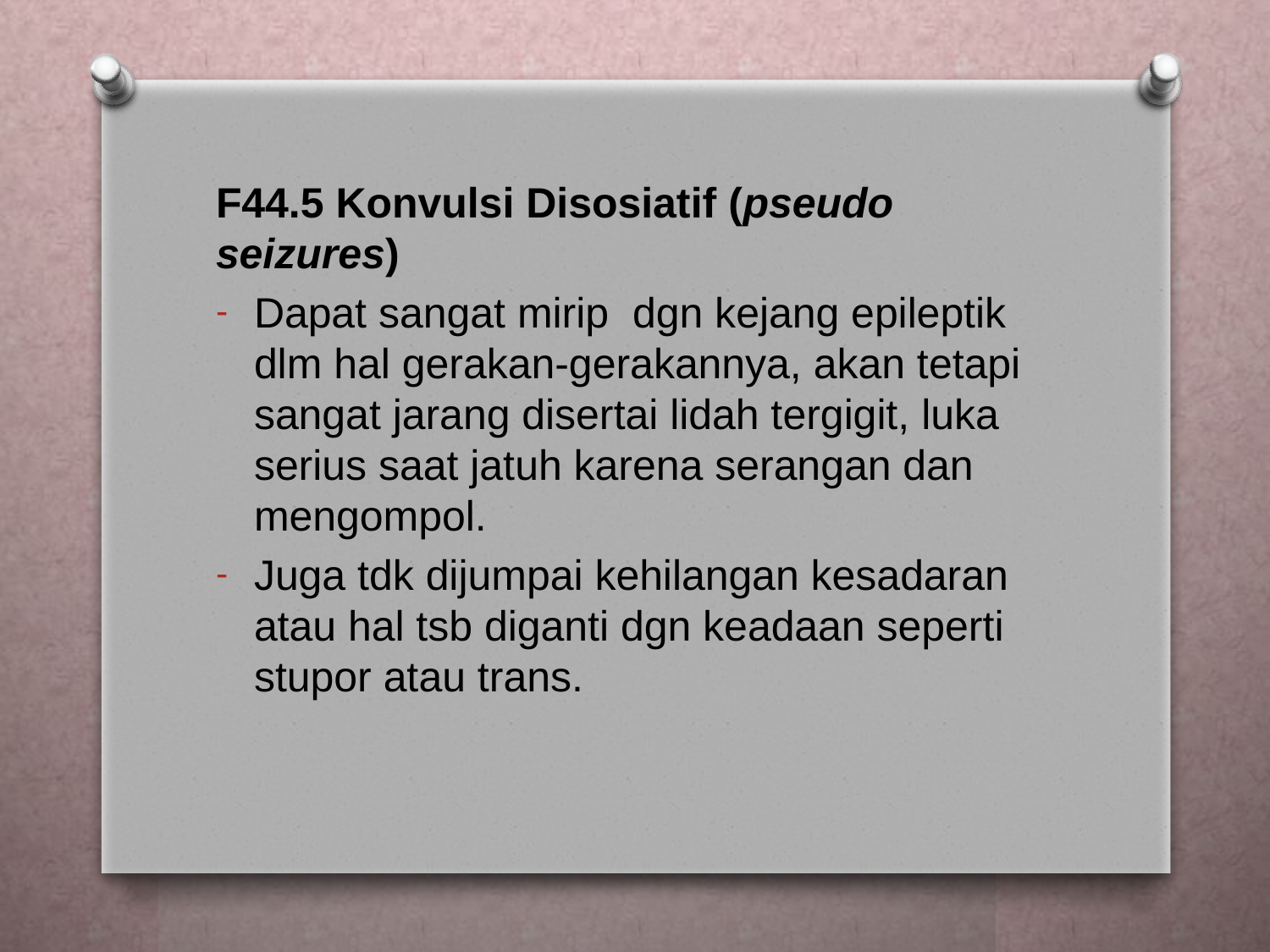

F44.5 Konvulsi Disosiatif (pseudo seizures)
Dapat sangat mirip  dgn kejang epileptik dlm hal gerakan-gerakannya, akan tetapi sangat jarang disertai lidah tergigit, luka serius saat jatuh karena serangan dan mengompol.
Juga tdk dijumpai kehilangan kesadaran atau hal tsb diganti dgn keadaan seperti stupor atau trans.